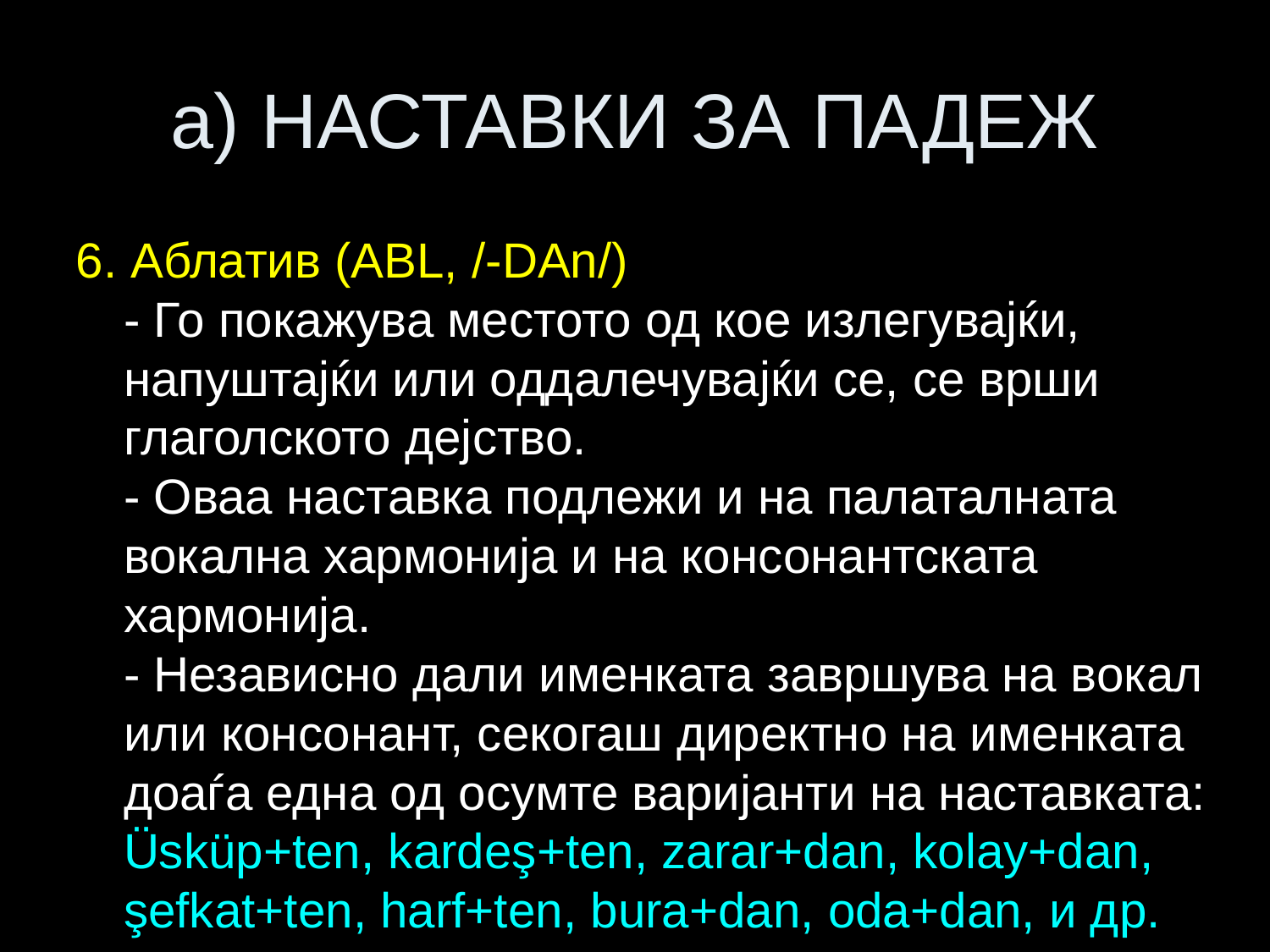

# a) НАСТАВКИ ЗА ПАДЕЖ
6. Аблатив (ABL, /-DAn/)
- Го покажува местото од кое излегувајќи, напуштајќи или оддалечувајќи се, се врши глаголското дејство.
- Оваа наставка подлежи и на палаталната вокална хармонија и на консонантската хармонија.
- Независно дали именката завршува на вокал или консонант, секогаш директно на именката доаѓа една од осумте варијанти на наставката:
Üsküp+ten, kardeş+ten, zarar+dan, kolay+dan, şefkat+ten, harf+ten, bura+dan, oda+dan, и др.